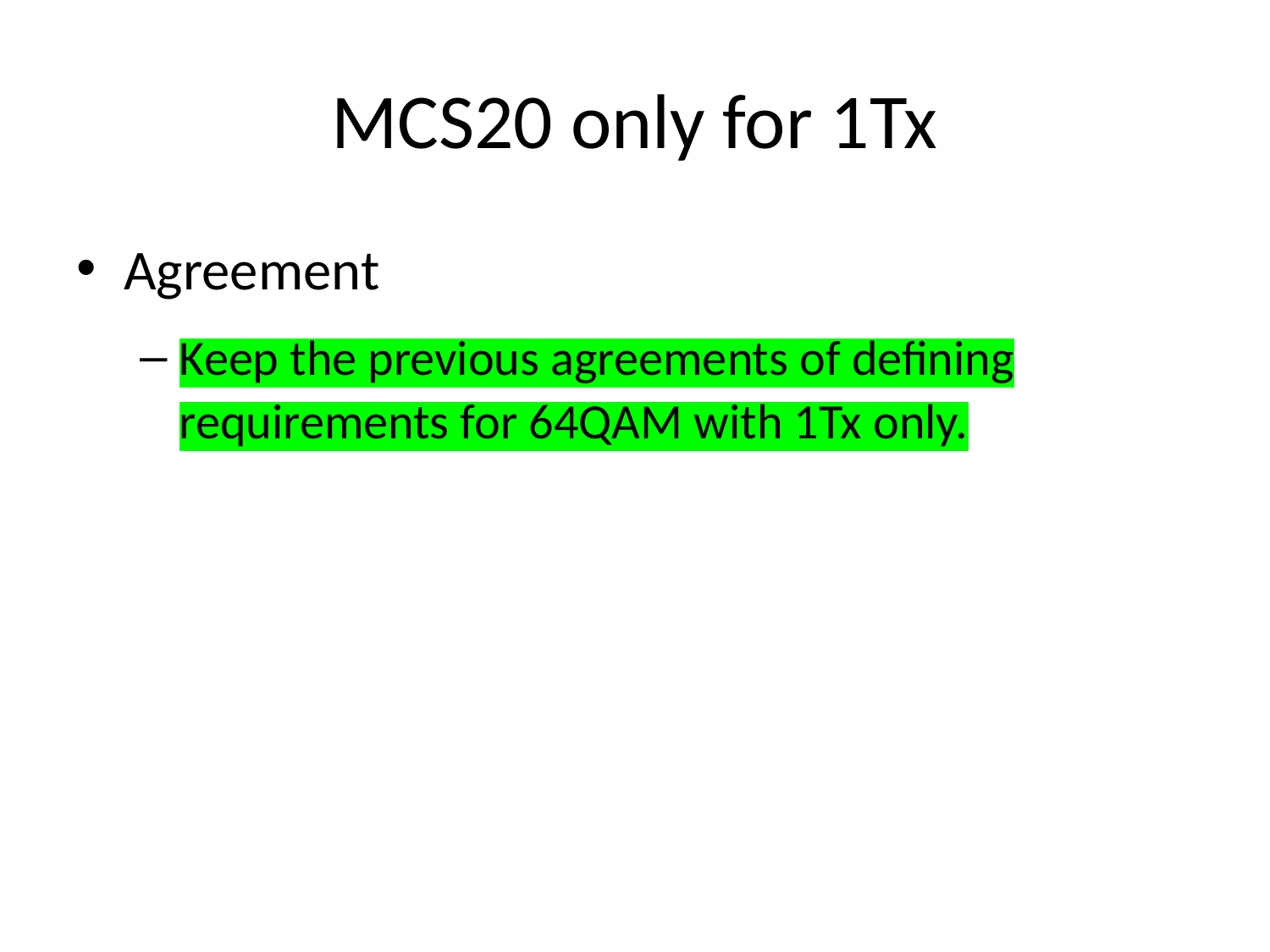

# MCS20 only for 1Tx
Agreement
Keep the previous agreements of defining requirements for 64QAM with 1Tx only.